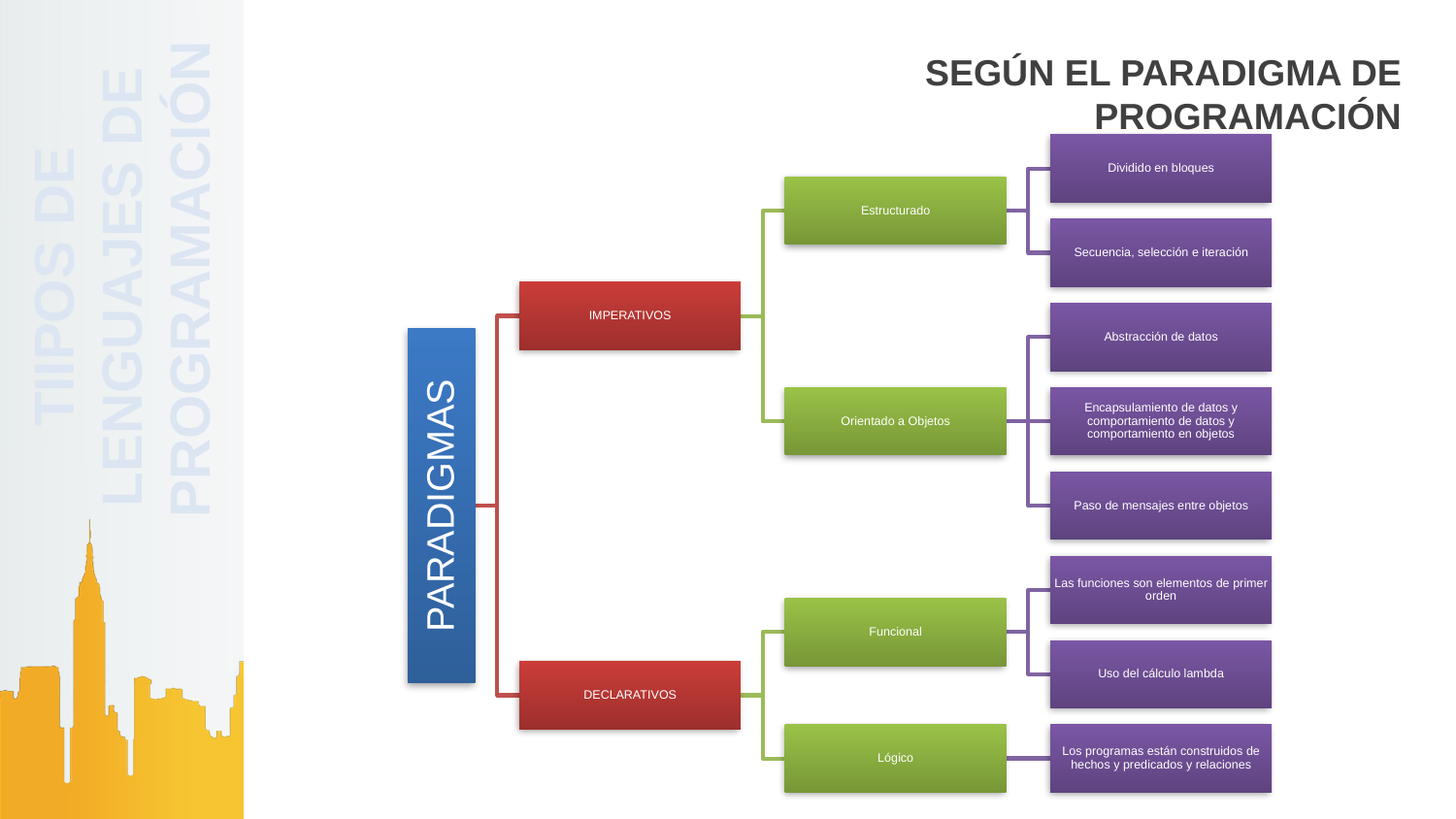

SEGÚN EL PARADIGMA DE PROGRAMACIÓN

PARADIGMAS
IMPERATIVOS
Estructurado
Dividido en bloques
Secuencia, selección e iteración
Orientado a Objetos
Abstracción de datos
Encapsulamiento de datos y comportamiento de datos y comportamiento en objetos
Paso de mensajes entre objetos
DECLARATIVOS
Funcional
Las funciones son elementos de primer orden
Uso del cálculo lambda
Lógico
Los programas están construidos de hechos y predicados y relaciones
TIIPOS DE
LENGUAJES DE
PROGRAMACIÓN